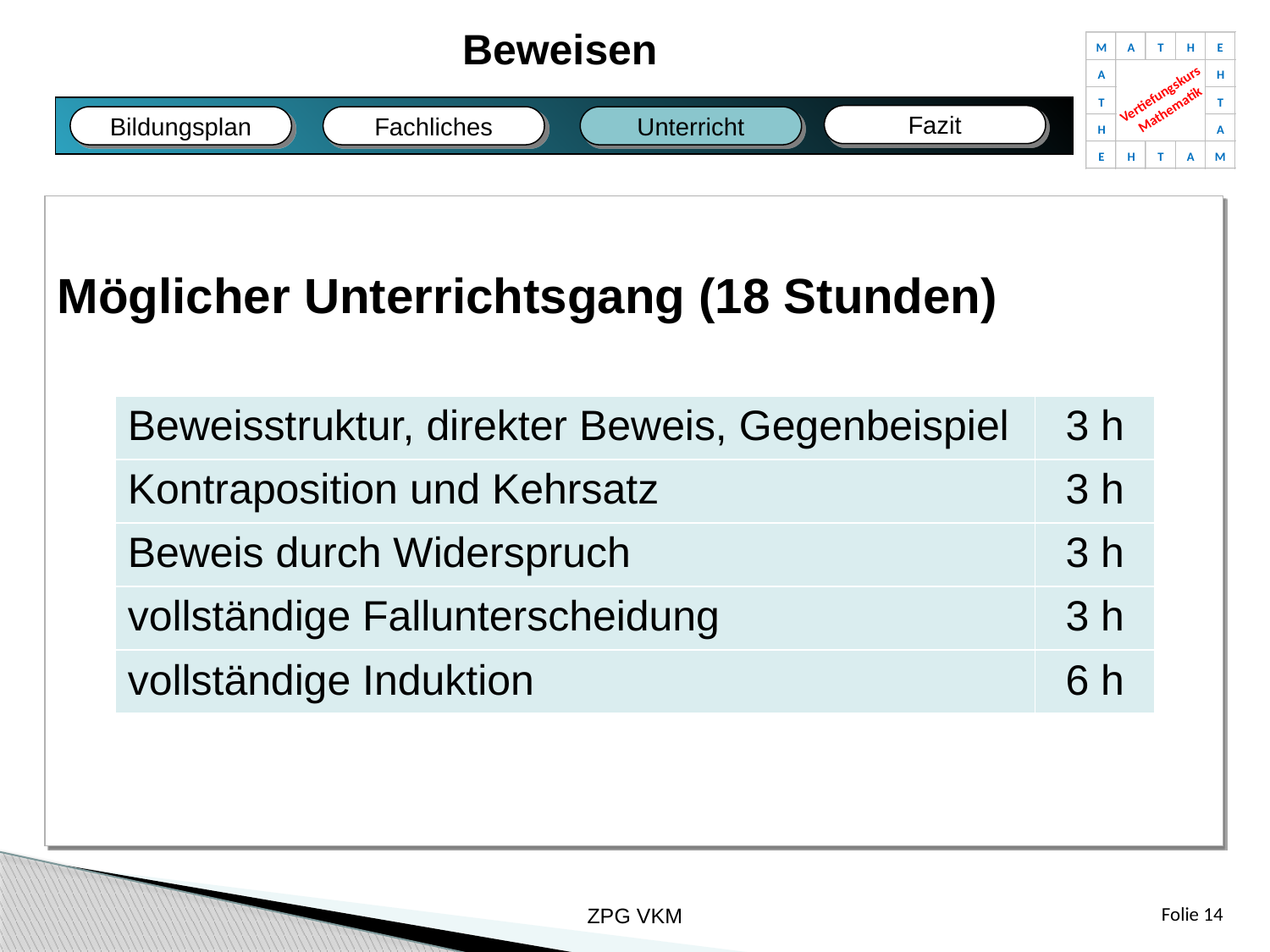

Beweisen

M
A
T
H
E

A
H
Vertiefungskurs
Mathematik

T
T

H
A

E
H
T
A
M

Fazit
Fachliches
Bildungsplan
Unterricht
Fazit
Bildungsplan
Fachliches
Unterricht
Möglicher Unterrichtsgang (18 Stunden)

| Beweisstruktur, direkter Beweis, Gegenbeispiel | 3 h |
| --- | --- |
| Kontraposition und Kehrsatz | 3 h |
| Beweis durch Widerspruch | 3 h |
| vollständige Fallunterscheidung | 3 h |
| vollständige Induktion | 6 h |

ZPG VKM
Folie 14